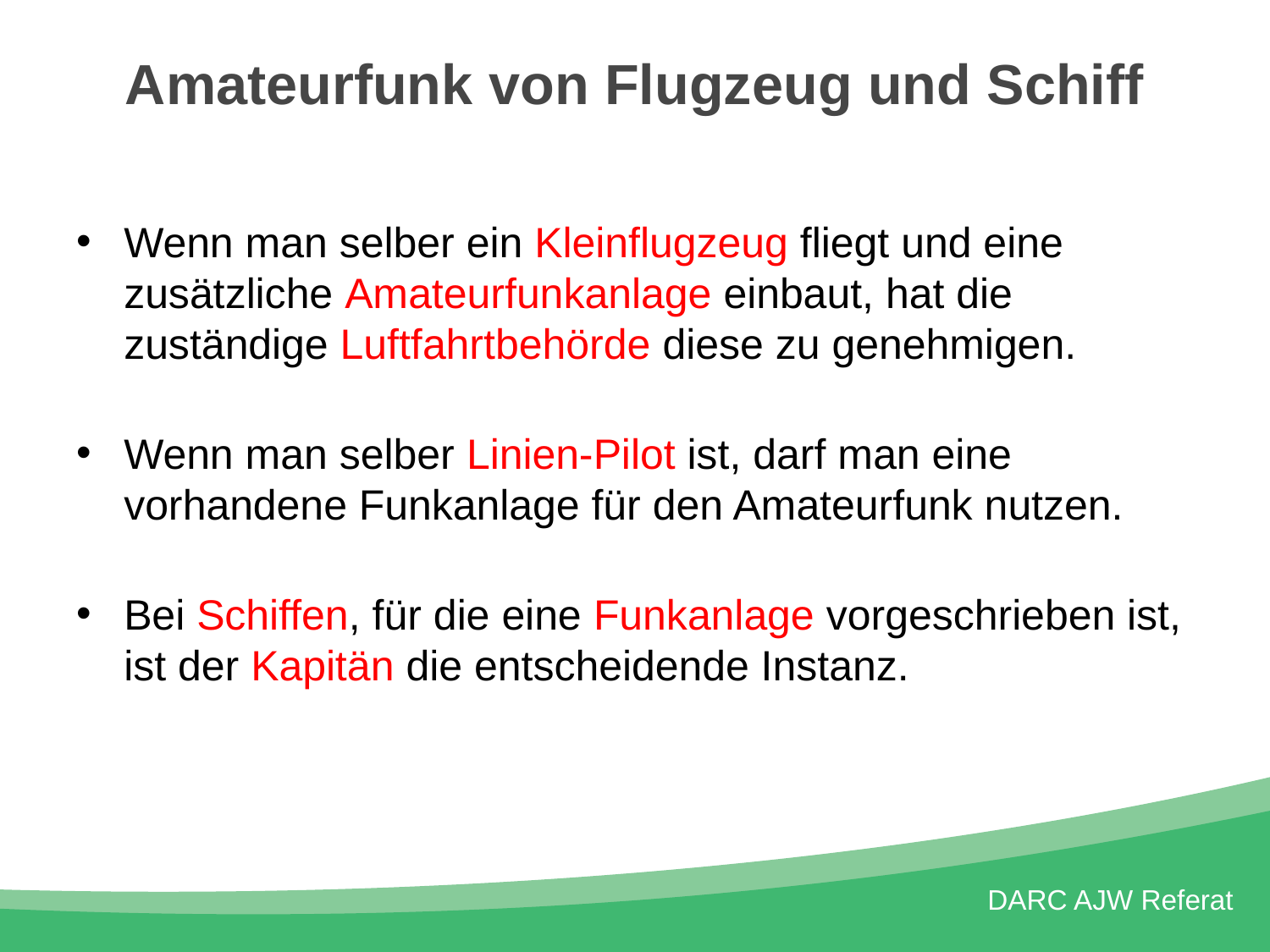

# Amateurfunk von Flugzeug und Schiff

Wenn man selber ein Kleinflugzeug fliegt und eine zusätzliche Amateurfunkanlage einbaut, hat die zuständige Luftfahrtbehörde diese zu genehmigen.
Wenn man selber Linien-Pilot ist, darf man eine vorhandene Funkanlage für den Amateurfunk nutzen.
Bei Schiffen, für die eine Funkanlage vorgeschrieben ist, ist der Kapitän die entscheidende Instanz.